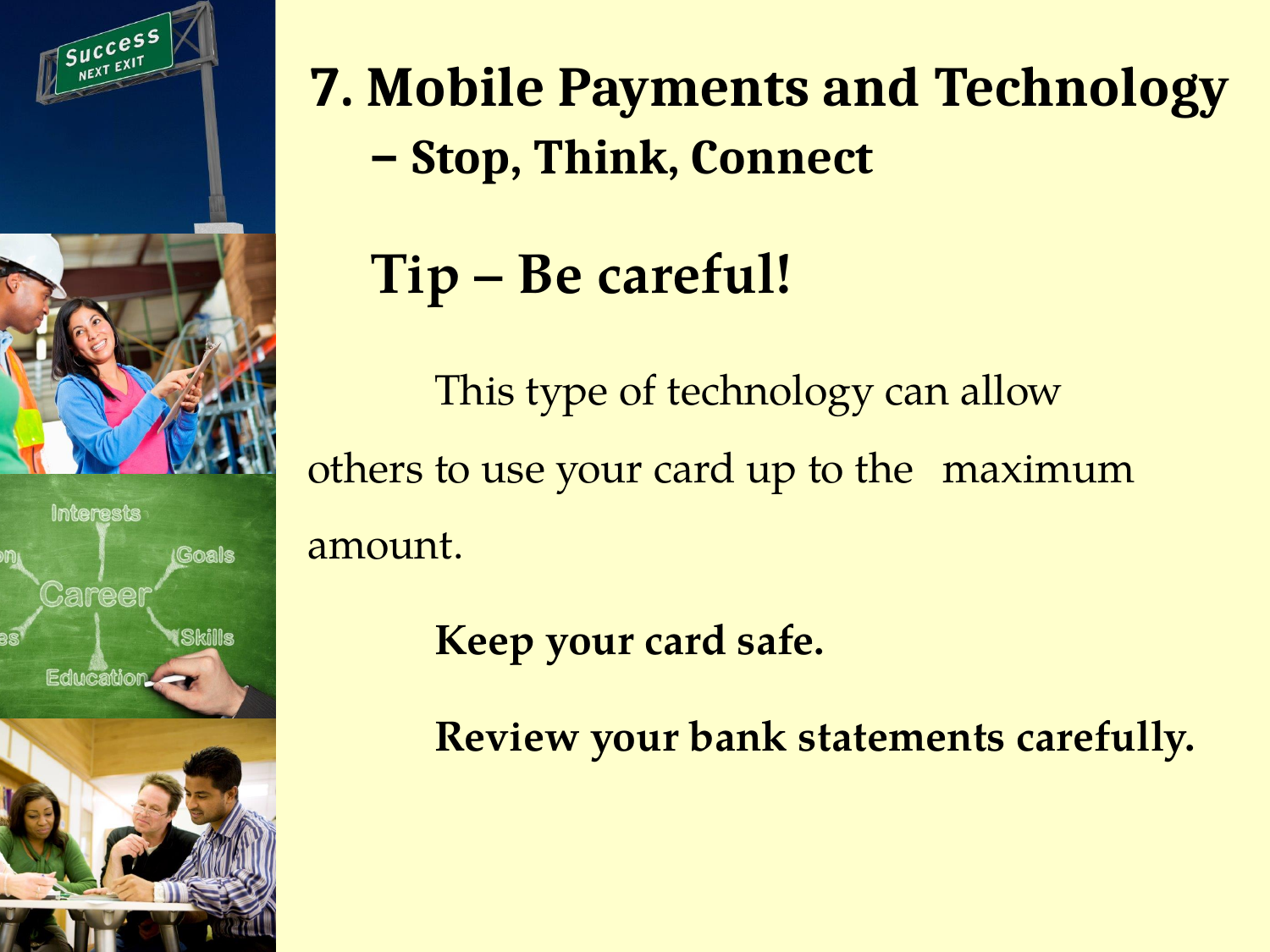

# 7. Mobile Payments and Technology – Stop, Think, Connect
Tip – Be careful!
	This type of technology can allow 	others to use your card up to the 	maximum amount.
	Keep your card safe.
	Review your bank statements carefully.